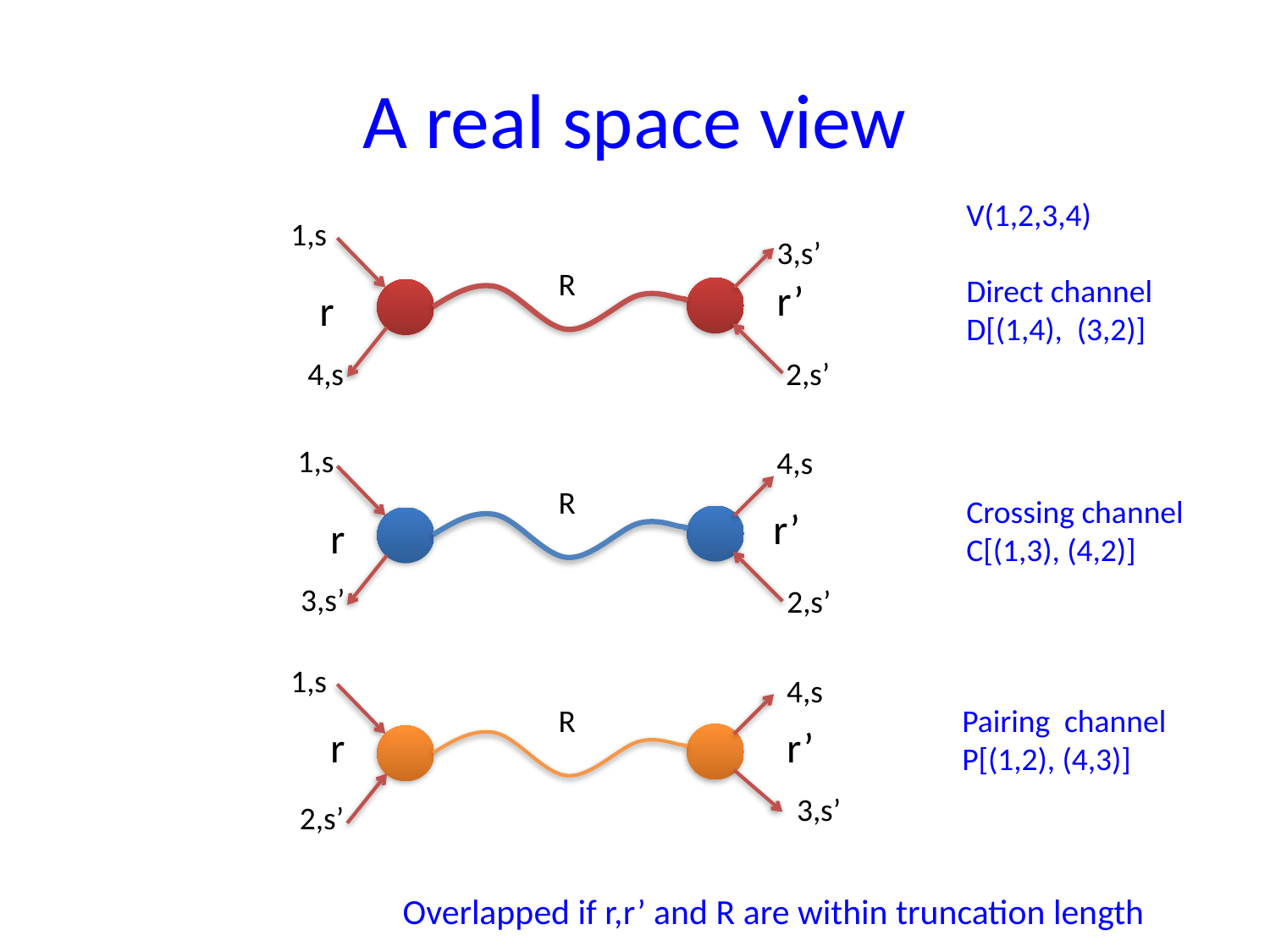

# A real space view
V(1,2,3,4)

Direct channel
D[(1,4),  (3,2)]
1,s
3,s’

R
r’
r
4,s
2,s’
1,s
4,s

R
Crossing channel
C[(1,3), (4,2)]
r’
r
3,s’
2,s’
1,s
4,s
R
Pairing  channel
P[(1,2), (4,3)]
r
r’

3,s’
2,s’
Overlapped if r,r’ and R are within truncation length